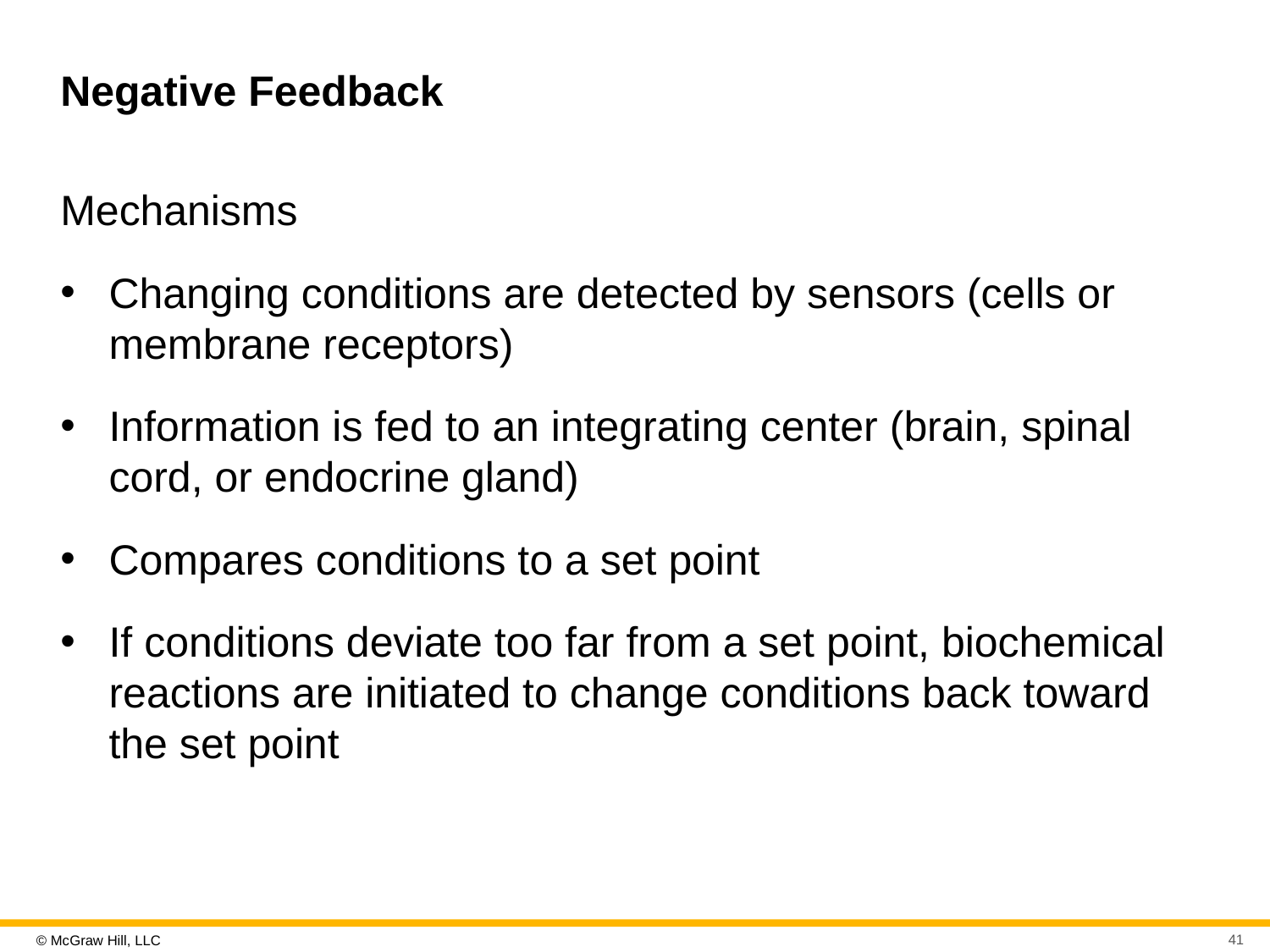

# Negative Feedback
Mechanisms
Changing conditions are detected by sensors (cells or membrane receptors)
Information is fed to an integrating center (brain, spinal cord, or endocrine gland)
Compares conditions to a set point
If conditions deviate too far from a set point, biochemical reactions are initiated to change conditions back toward the set point
41